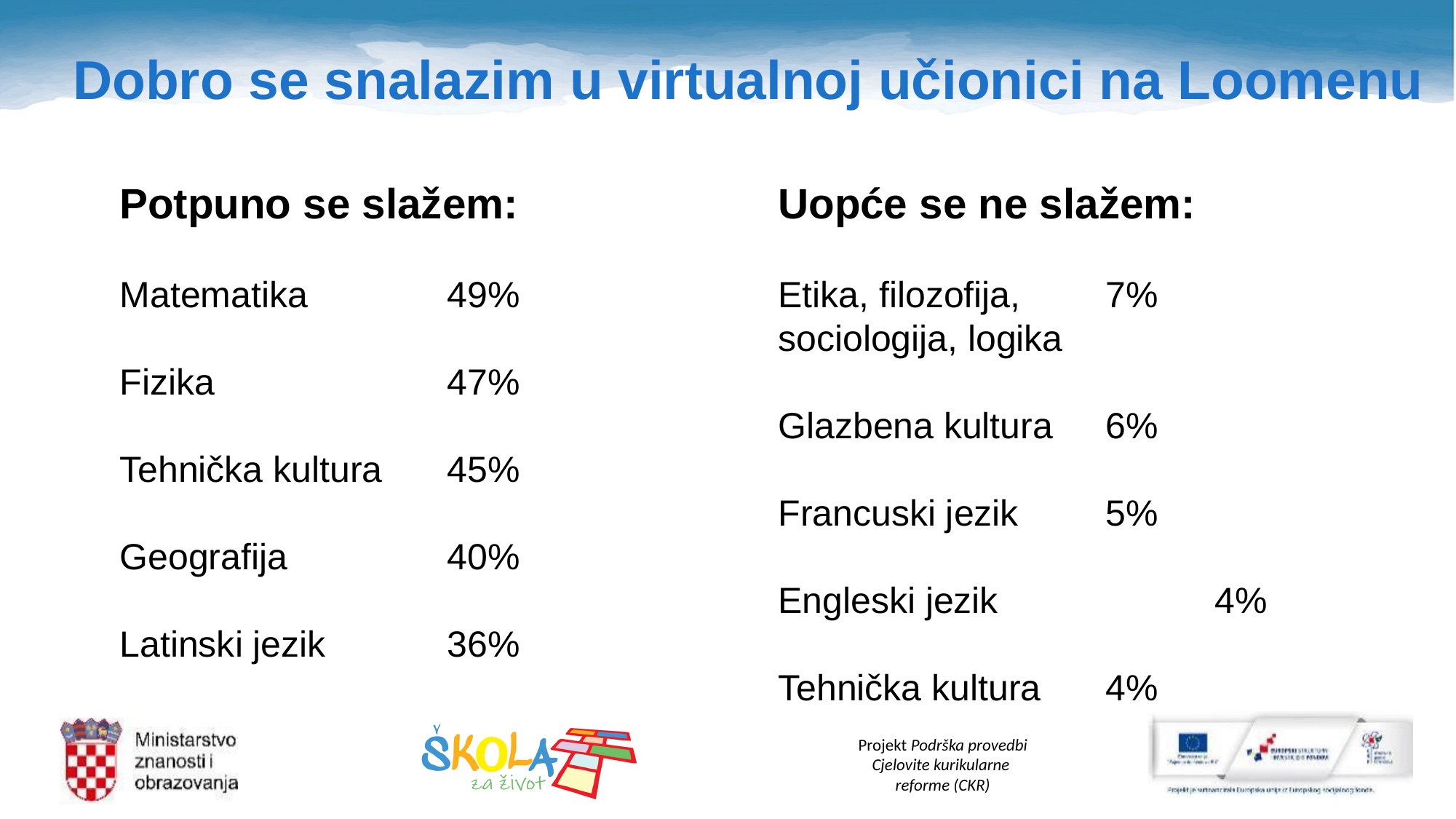

Dobro se snalazim u virtualnoj učionici na Loomenu
Potpuno se slažem:

Matematika		49%

Fizika			47%

Tehnička kultura	45%

Geografija		40%

Latinski jezik		36%

Uopće se ne slažem:

Etika, filozofija, 	7%
sociologija, logika

Glazbena kultura 	6%

Francuski jezik 	5%

Engleski jezik		4%

Tehnička kultura	4%